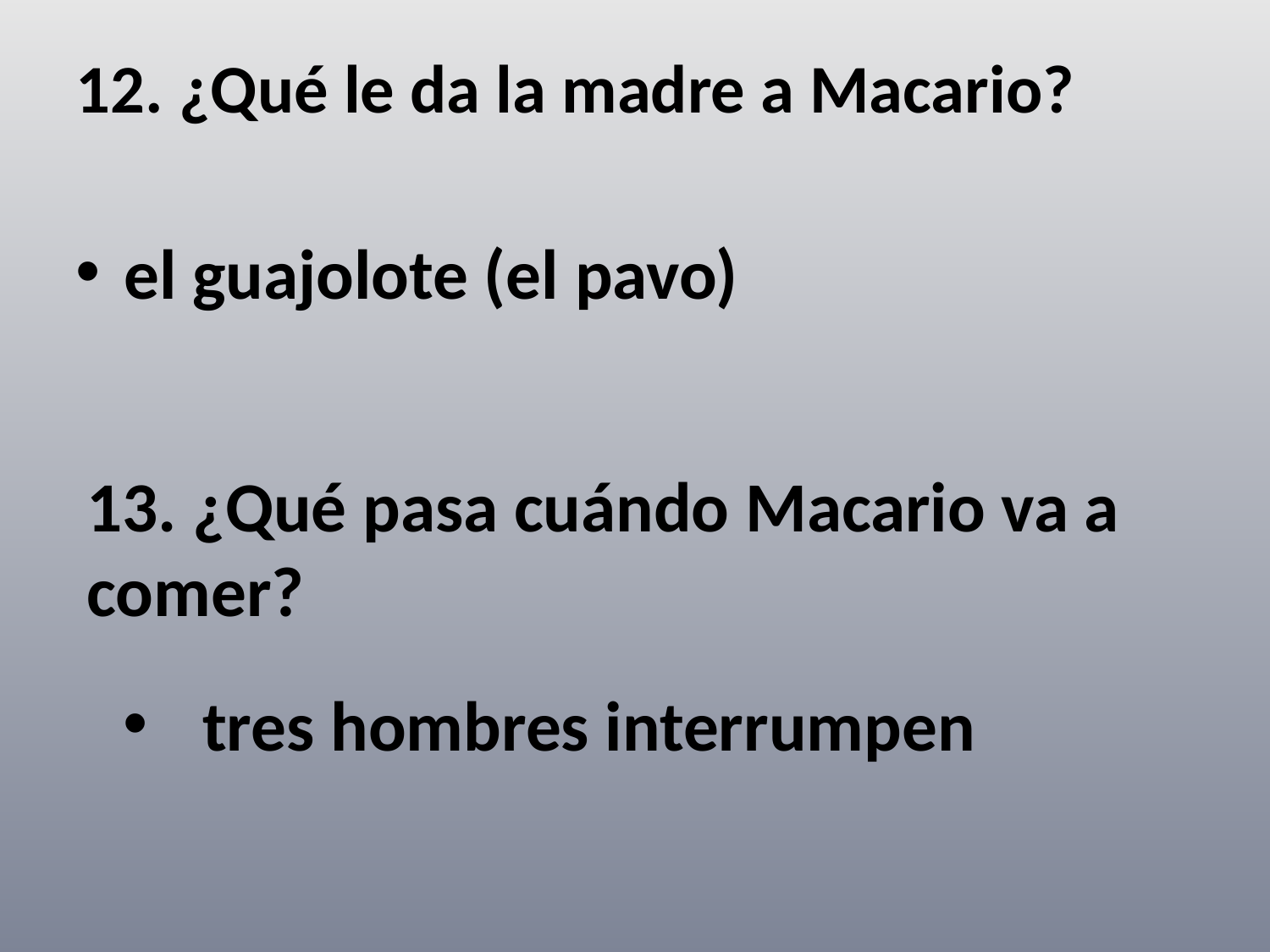

12. ¿Qué le da la madre a Macario?
el guajolote (el pavo)
13. ¿Qué pasa cuándo Macario va a comer?
tres hombres interrumpen